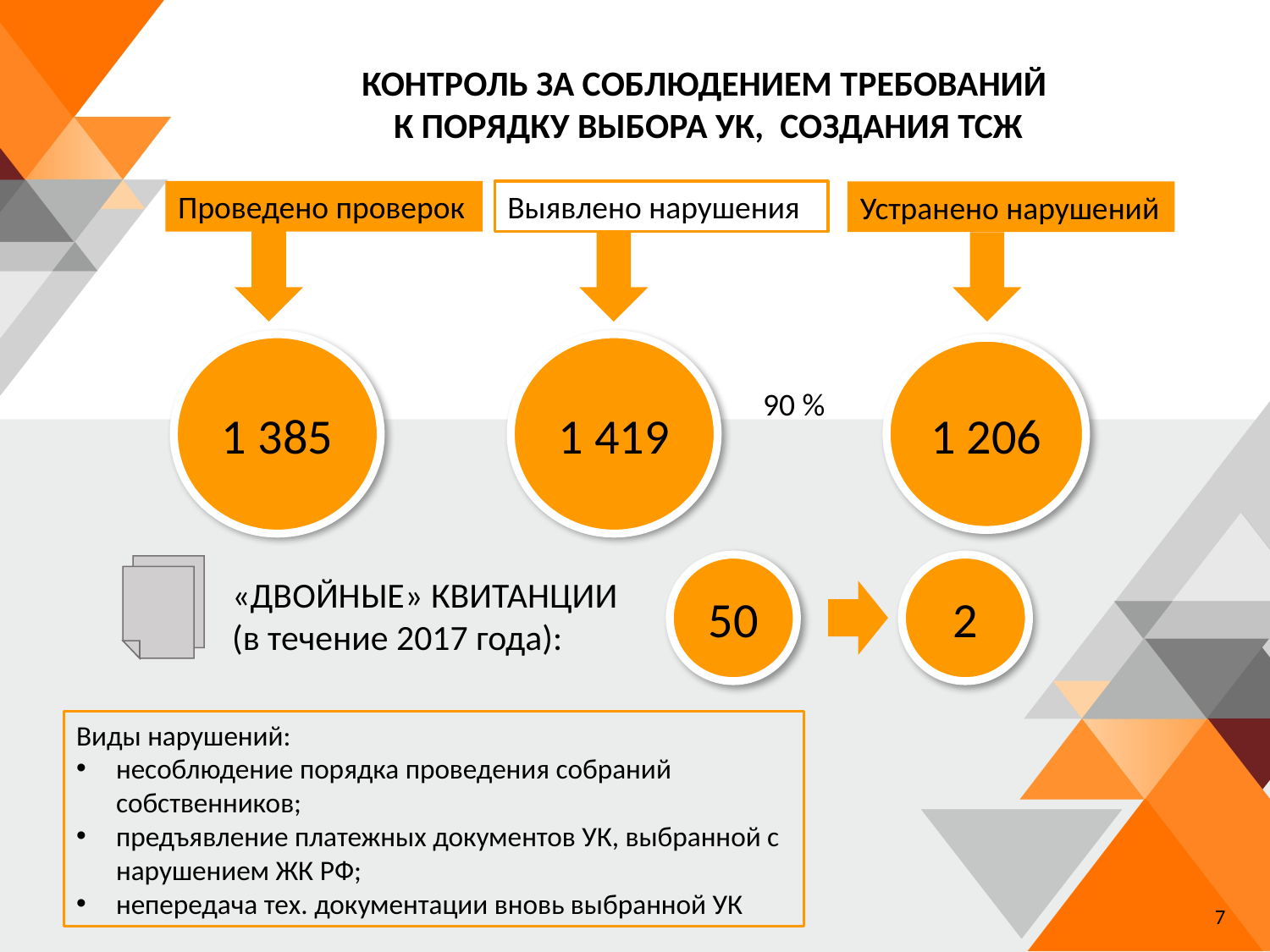

КОНТРОЛЬ ЗА СОБЛЮДЕНИЕМ ТРЕБОВАНИЙ
 К ПОРЯДКУ ВЫБОРА УК,  СОЗДАНИЯ ТСЖ
Проведено проверок
Выявлено нарушения
Устранено нарушений

1 385
1 419
1 206
90 %
50
2

«ДВОЙНЫЕ» КВИТАНЦИИ
(в течение 2017 года):

Виды нарушений:
несоблюдение порядка проведения собраний собственников;
предъявление платежных документов УК, выбранной с нарушением ЖК РФ;
непередача тех. документации вновь выбранной УК
7